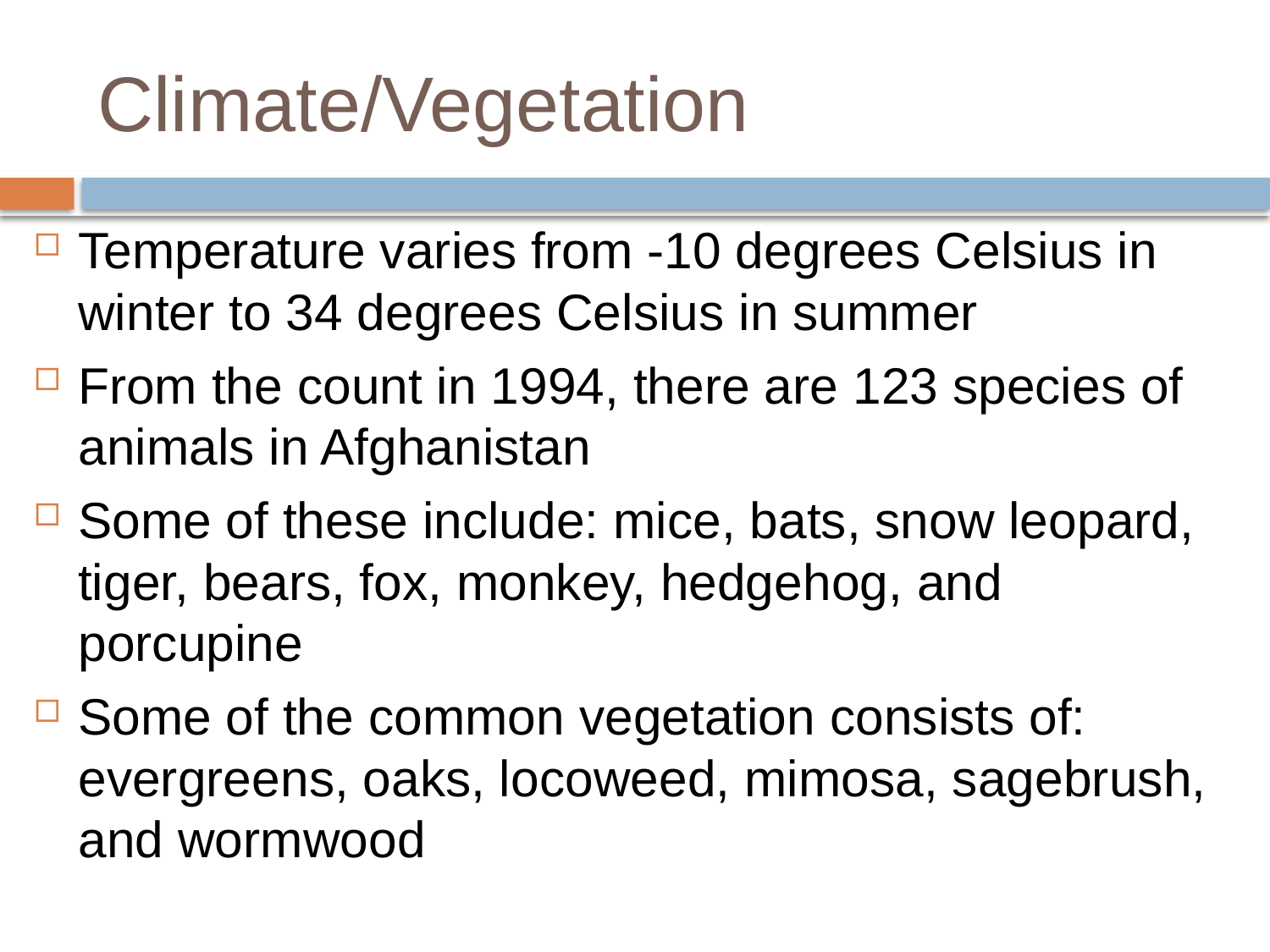

# Climate/Vegetation
Temperature varies from -10 degrees Celsius in winter to 34 degrees Celsius in summer
From the count in 1994, there are 123 species of animals in Afghanistan
Some of these include: mice, bats, snow leopard, tiger, bears, fox, monkey, hedgehog, and porcupine
Some of the common vegetation consists of: evergreens, oaks, locoweed, mimosa, sagebrush, and wormwood